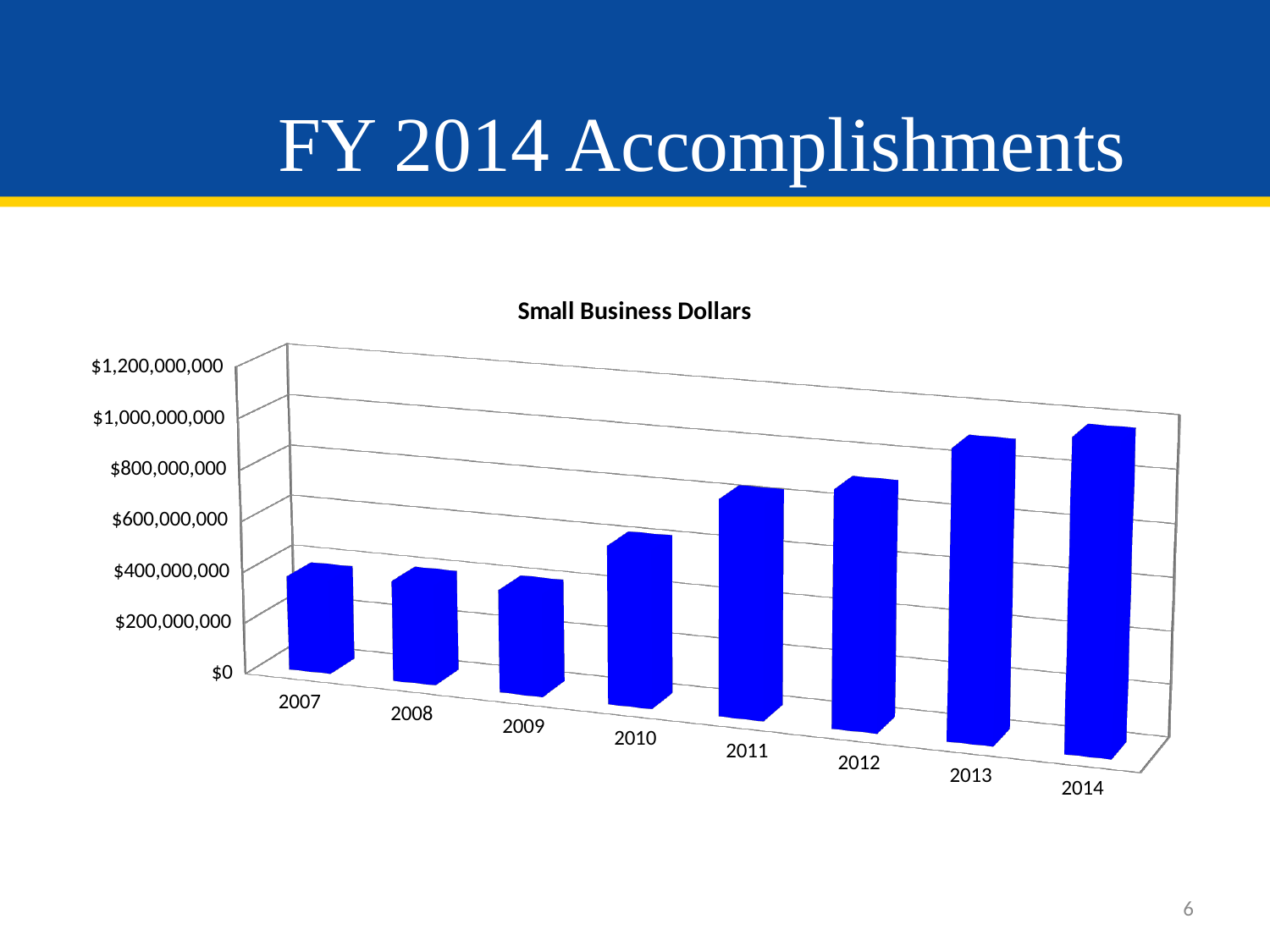

# FY 2FY 2014 Accomplishments

[unsupported chart]

6